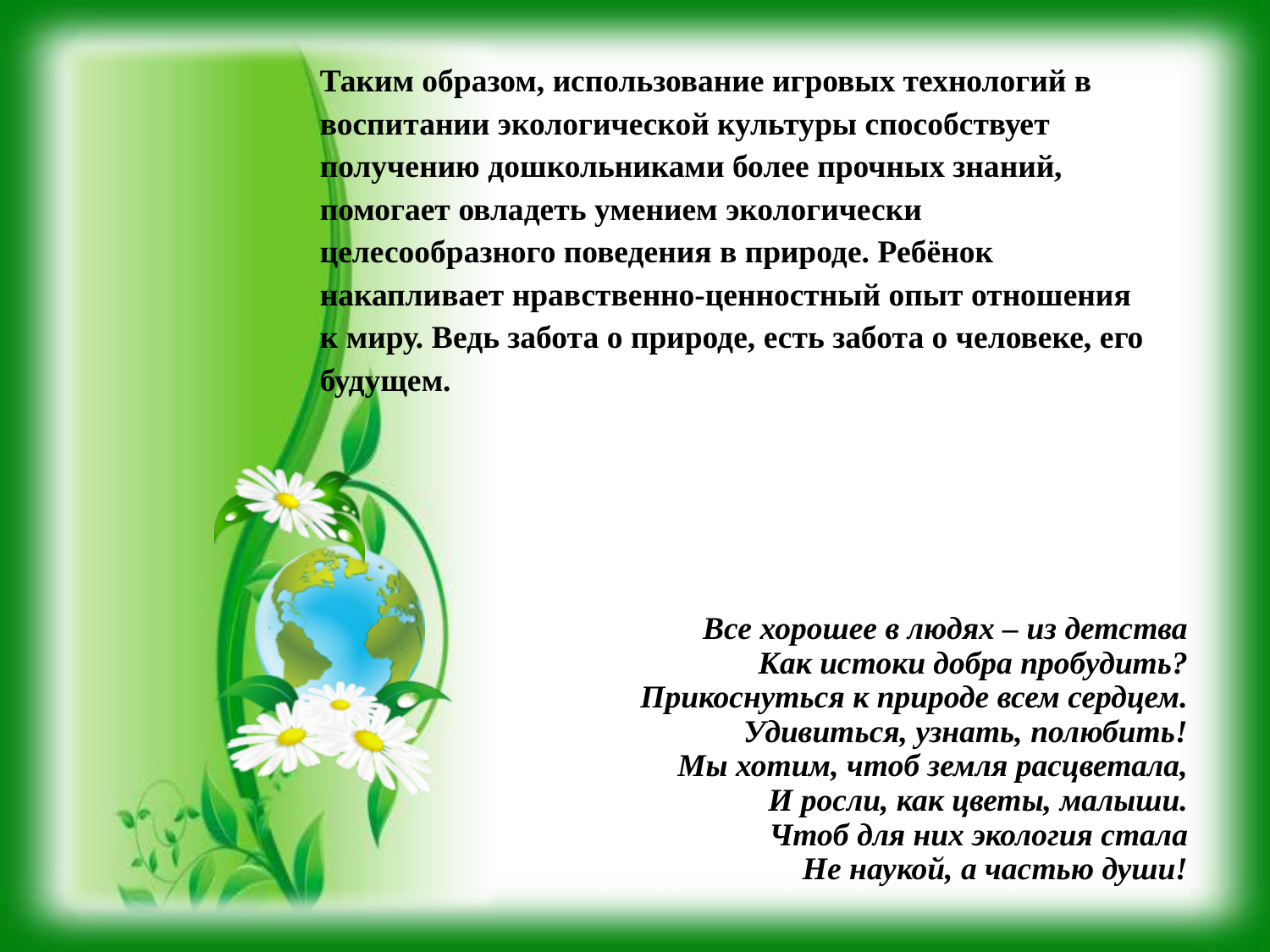

Таким образом, использование игровых технологий в воспитании экологической культуры способствует получению дошкольниками более прочных знаний, помогает овладеть умением экологически целесообразного поведения в природе. Ребёнок накапливает нравственно-ценностный опыт отношения к миру. Ведь забота о природе, есть забота о человеке, его будущем.
Все хорошее в людях – из детства
Как истоки добра пробудить?
Прикоснуться к природе всем сердцем.
Удивиться, узнать, полюбить!
Мы хотим, чтоб земля расцветала,
И росли, как цветы, малыши.
Чтоб для них экология стала
Не наукой, а частью души!